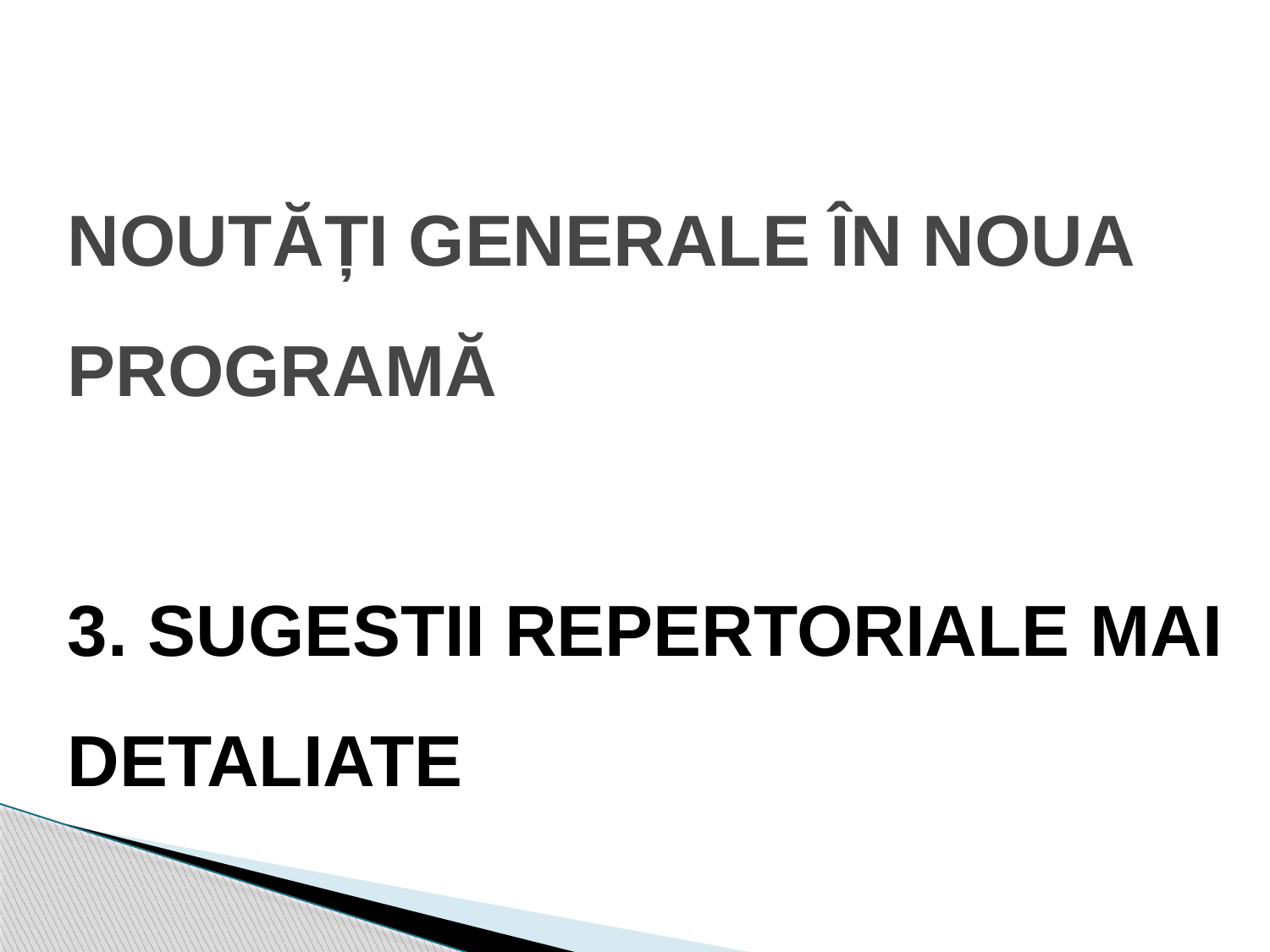

# NOUTĂȚI GENERALE ÎN NOUA PROGRAMĂ 3. SUGESTII REPERTORIALE MAI DETALIATE